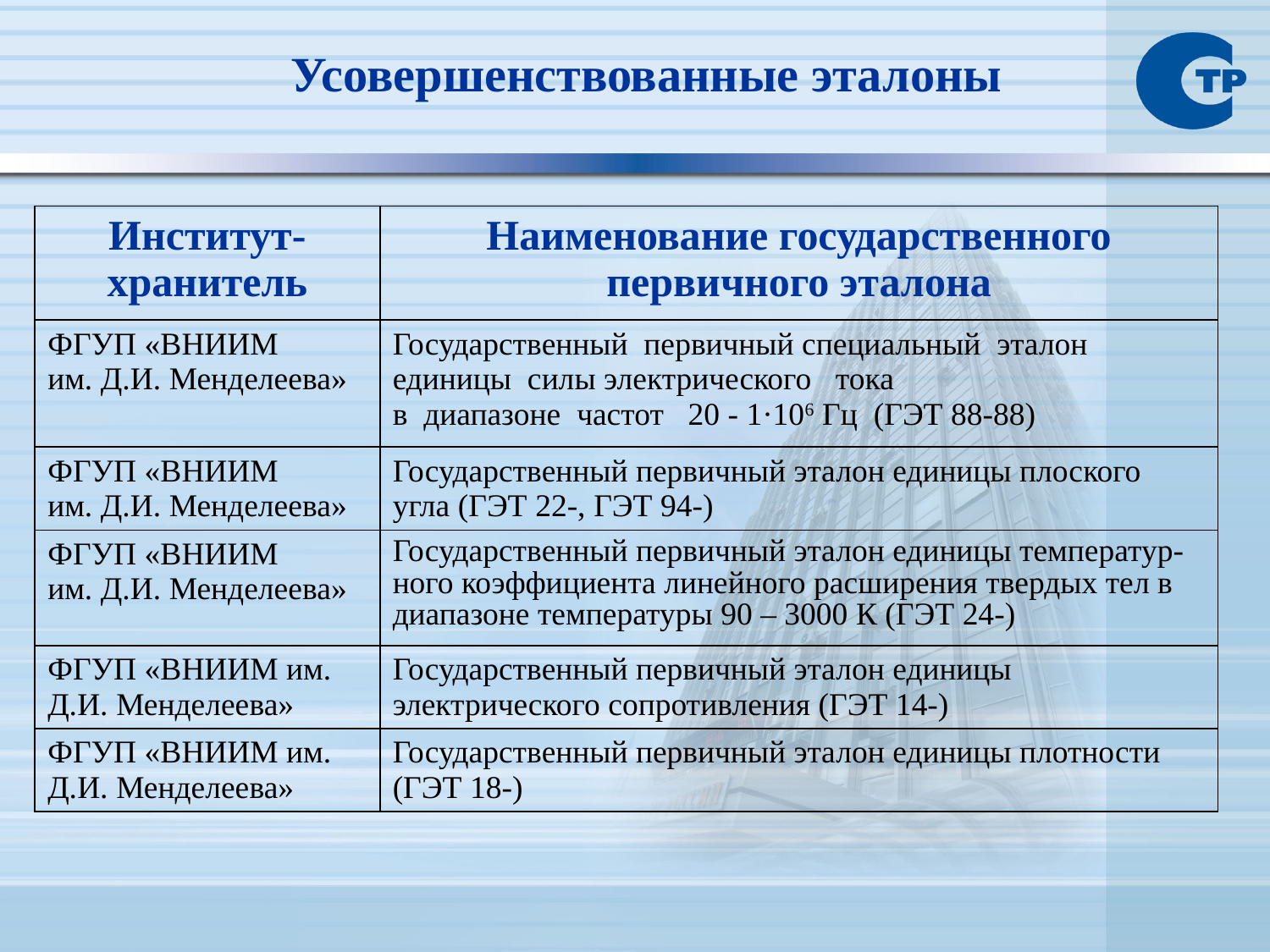

Усовершенствованные эталоны
| Институт-хранитель | Наименование государственного первичного эталона |
| --- | --- |
| ФГУП «ВНИИМ им. Д.И. Менделеева» | Государственный первичный специальный эталон единицы силы электрического тока в диапазоне частот 20 - 1·106 Гц (ГЭТ 88-88) |
| ФГУП «ВНИИМ им. Д.И. Менделеева» | Государственный первичный эталон единицы плоского угла (ГЭТ 22-, ГЭТ 94-) |
| ФГУП «ВНИИМ им. Д.И. Менделеева» | Государственный первичный эталон единицы температур-ного коэффициента линейного расширения твердых тел в диапазоне температуры 90 – 3000 К (ГЭТ 24-) |
| ФГУП «ВНИИМ им. Д.И. Менделеева» | Государственный первичный эталон единицы электрического сопротивления (ГЭТ 14-) |
| ФГУП «ВНИИМ им. Д.И. Менделеева» | Государственный первичный эталон единицы плотности (ГЭТ 18-) |